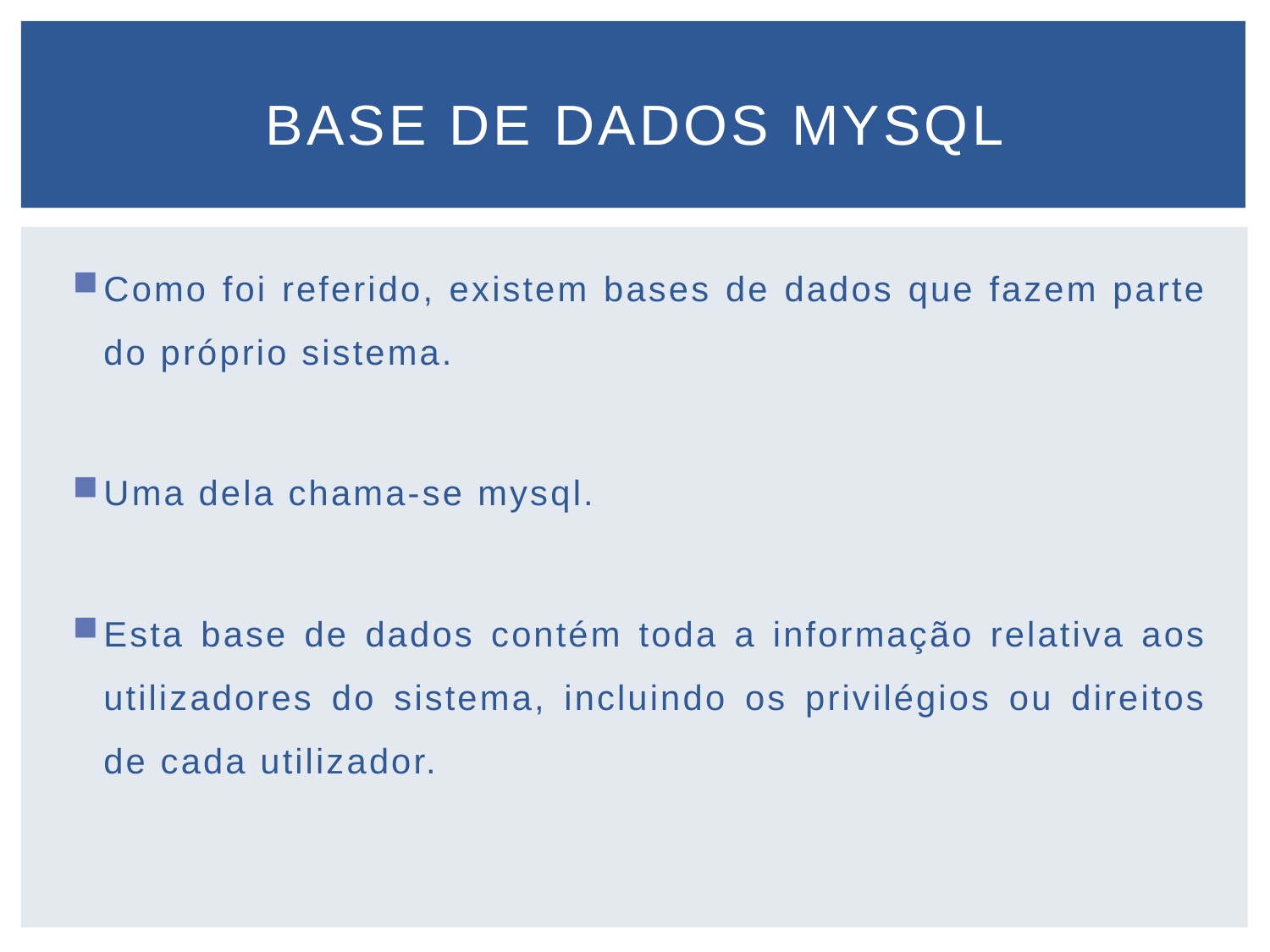

# BASE DE DADOS MYSQL
Como foi referido, existem bases de dados que fazem parte do próprio sistema.

Uma dela chama-se mysql.

Esta base de dados contém toda a informação relativa aos utilizadores do sistema, incluindo os privilégios ou direitos de cada utilizador.